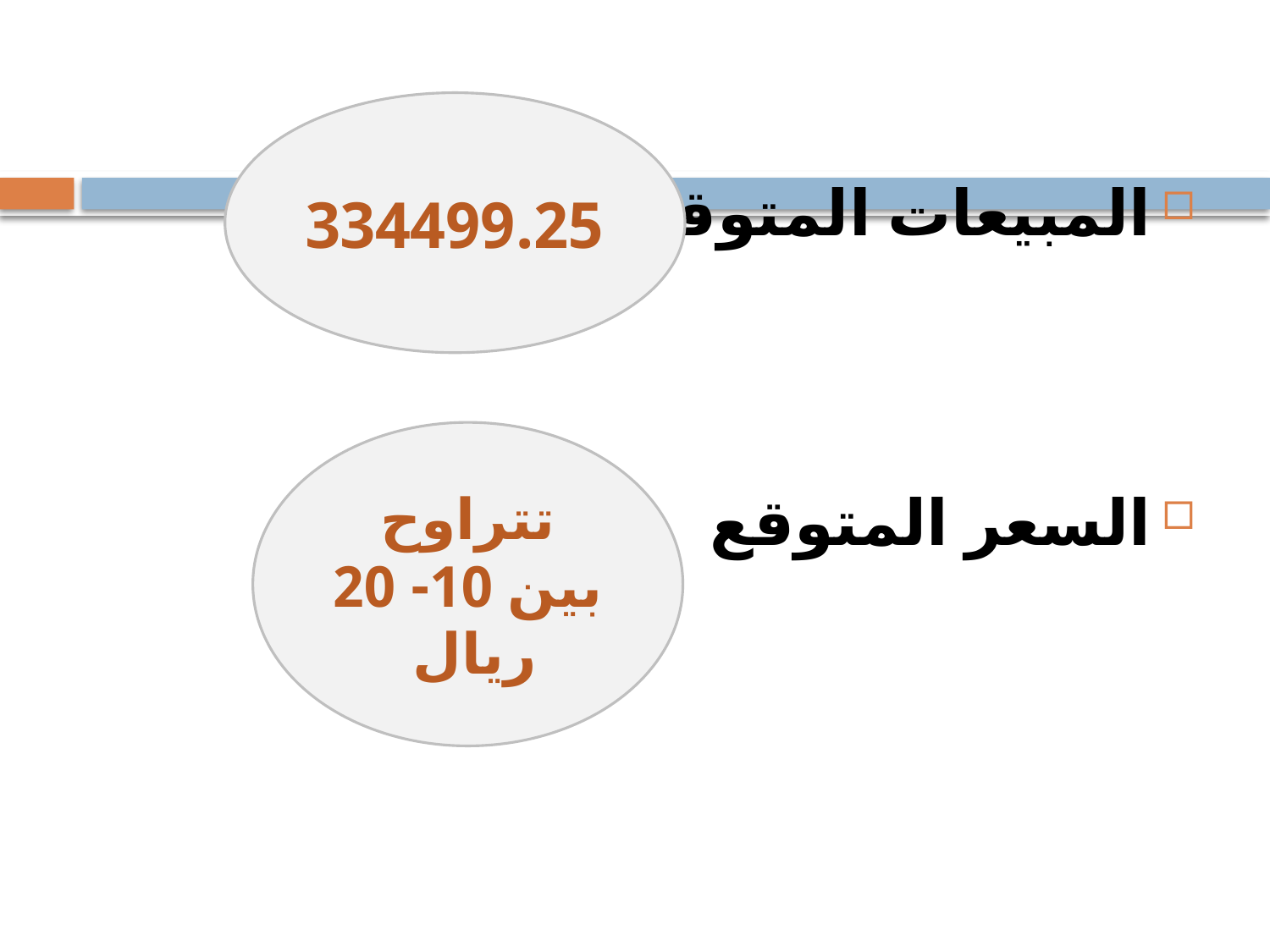

334499.25
المبيعات المتوقعة

السعر المتوقع
تتراوح بين 10- 20 ريال